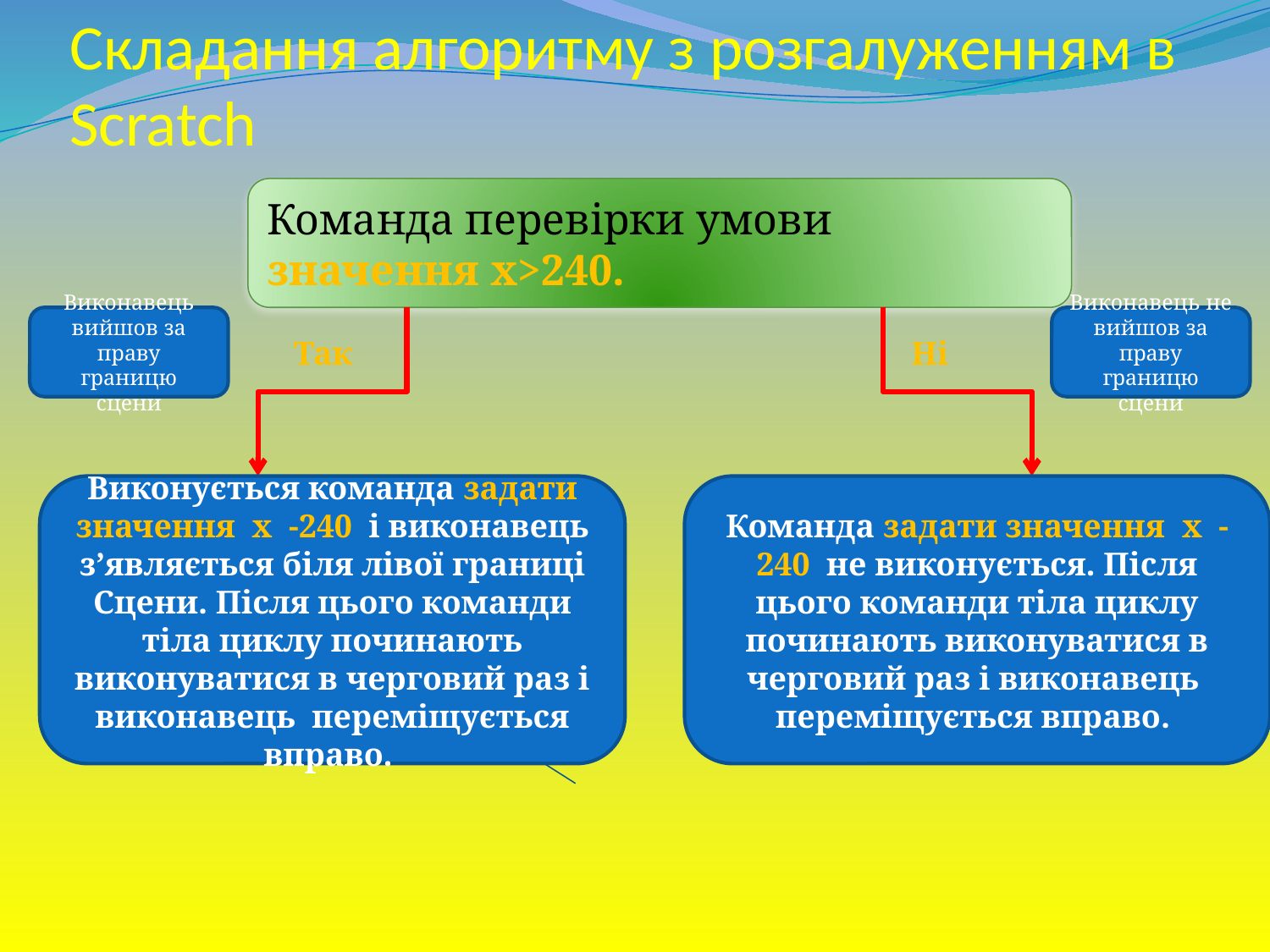

# Складання алгоритму з розгалуженням в Scratch
Команда перевірки умови значення x>240.
Виконавець вийшов за праву границю сцени
Виконавець не вийшов за праву границю сцени
Так
Ні
Виконується команда задати значення  x  -240  і виконавець з’являється біля лівої границі Сцени. Після цього команди тіла циклу починають виконуватися в черговий раз і виконавець  переміщується вправо.
Команда задати значення  x  -240  не виконується. Після цього команди тіла циклу починають виконуватися в черговий раз і виконавець  переміщується вправо.